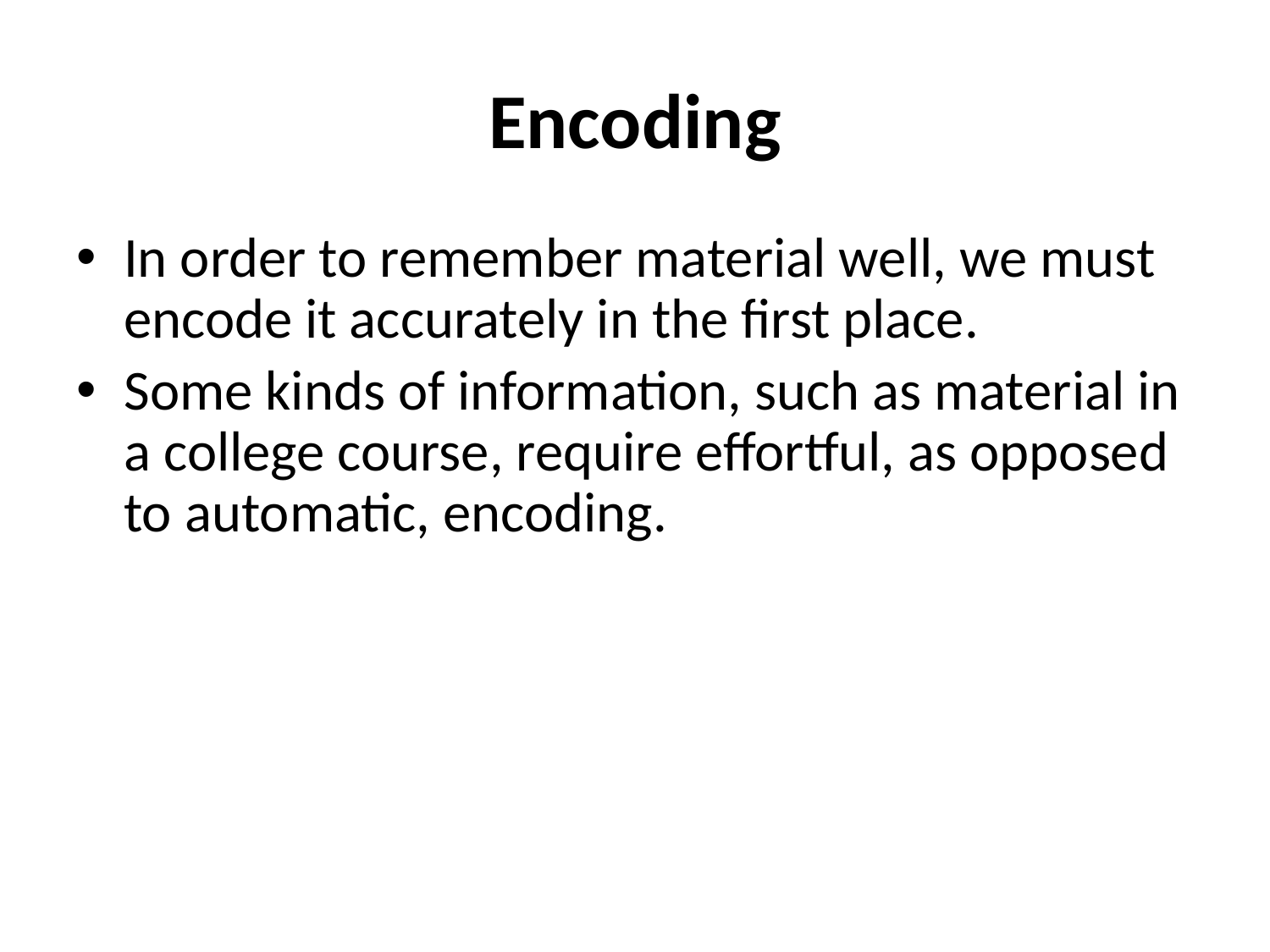

# Encoding
In order to remember material well, we must encode it accurately in the first place.
Some kinds of information, such as material in a college course, require effortful, as opposed to automatic, encoding.